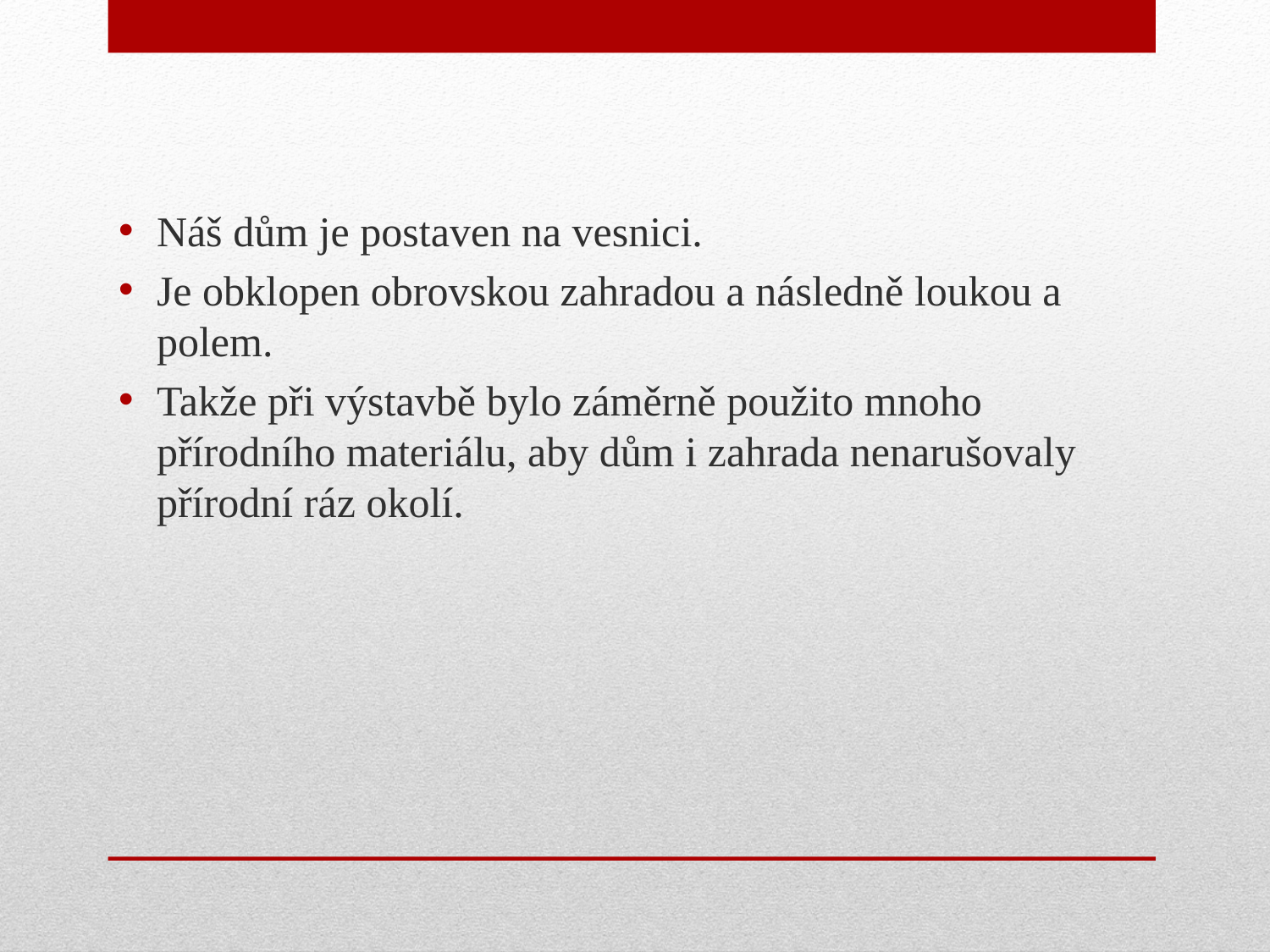

Náš dům je postaven na vesnici.
Je obklopen obrovskou zahradou a následně loukou a polem.
Takže při výstavbě bylo záměrně použito mnoho přírodního materiálu, aby dům i zahrada nenarušovaly přírodní ráz okolí.
#